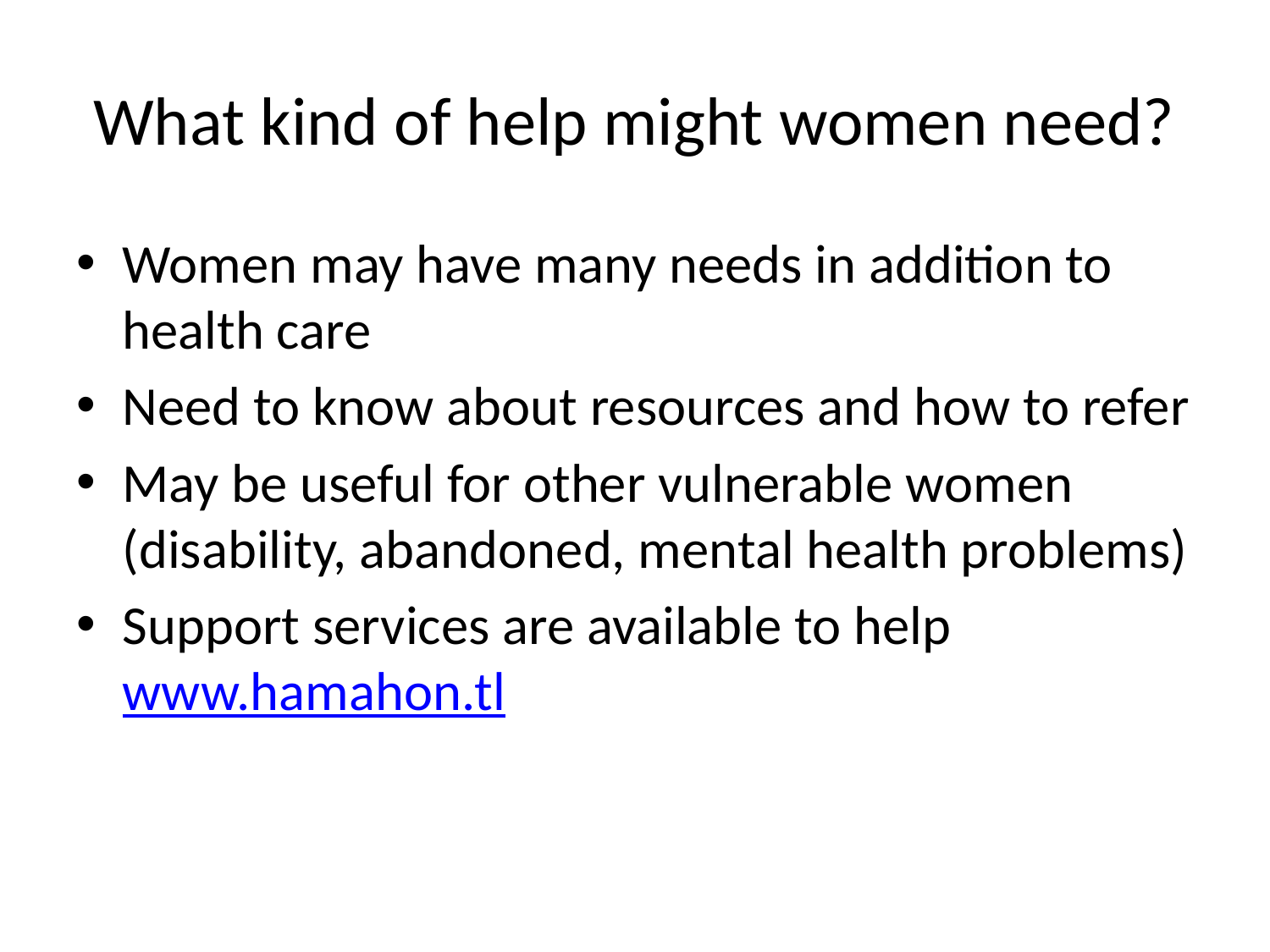

# What kind of help might women need?
Women may have many needs in addition to health care
Need to know about resources and how to refer
May be useful for other vulnerable women (disability, abandoned, mental health problems)
Support services are available to help www.hamahon.tl